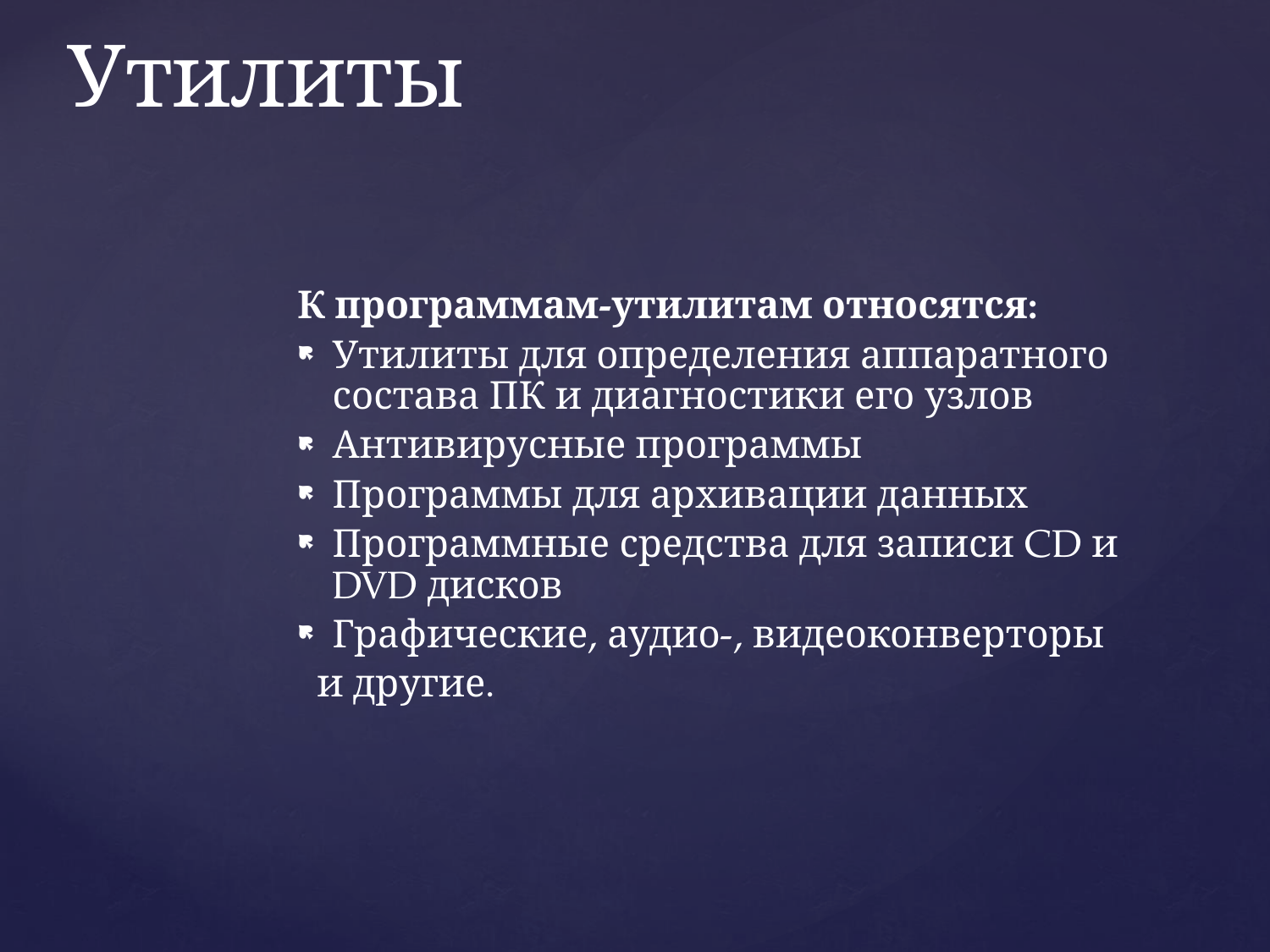

# Утилиты
К программам-утилитам относятся:
Утилиты для определения аппаратного состава ПК и диагностики его узлов
Антивирусные программы
Программы для архивации данных
Программные средства для записи CD и DVD дисков
Графические, аудио-, видеоконверторы
  и другие.